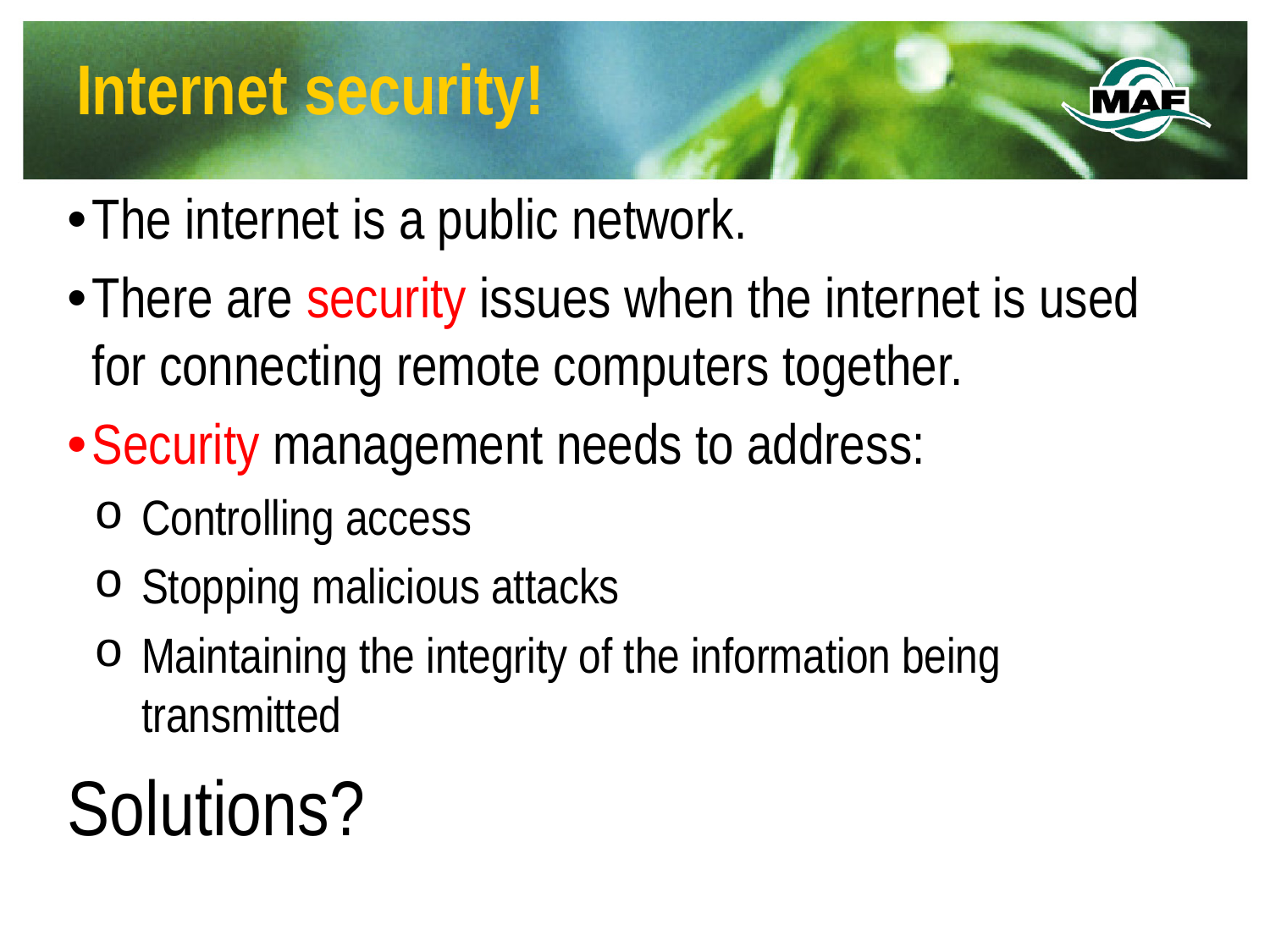

# Internet security!
The internet is a public network.
There are security issues when the internet is used for connecting remote computers together.
Security management needs to address:
Controlling access
Stopping malicious attacks
Maintaining the integrity of the information being transmitted
Solutions?